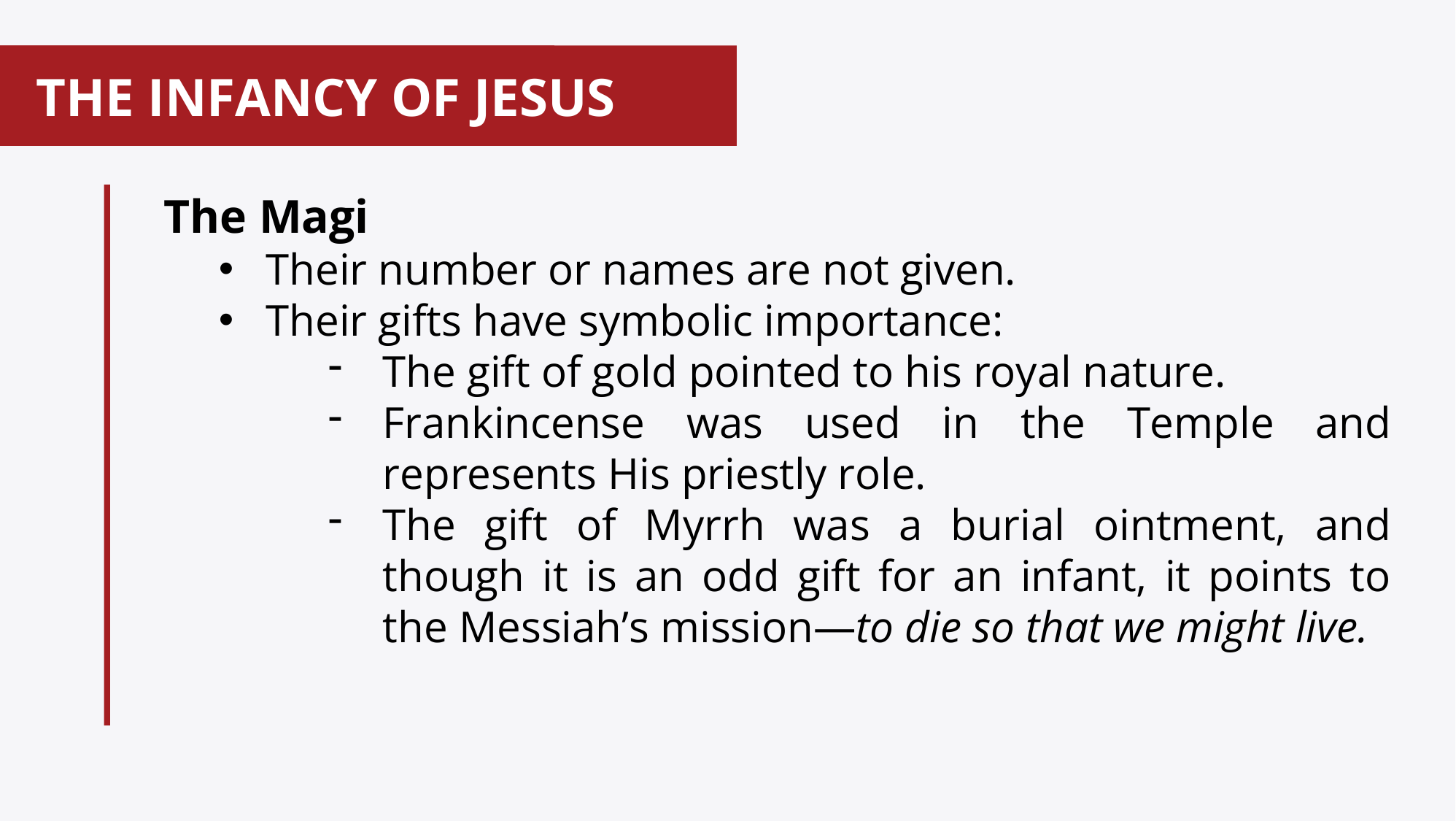

# THE INFANCY OF JESUS
The Magi
Their number or names are not given.
Their gifts have symbolic importance:
The gift of gold pointed to his royal nature.
Frankincense was used in the Temple and represents His priestly role.
The gift of Myrrh was a burial ointment, and though it is an odd gift for an infant, it points to the Messiah’s mission—to die so that we might live.